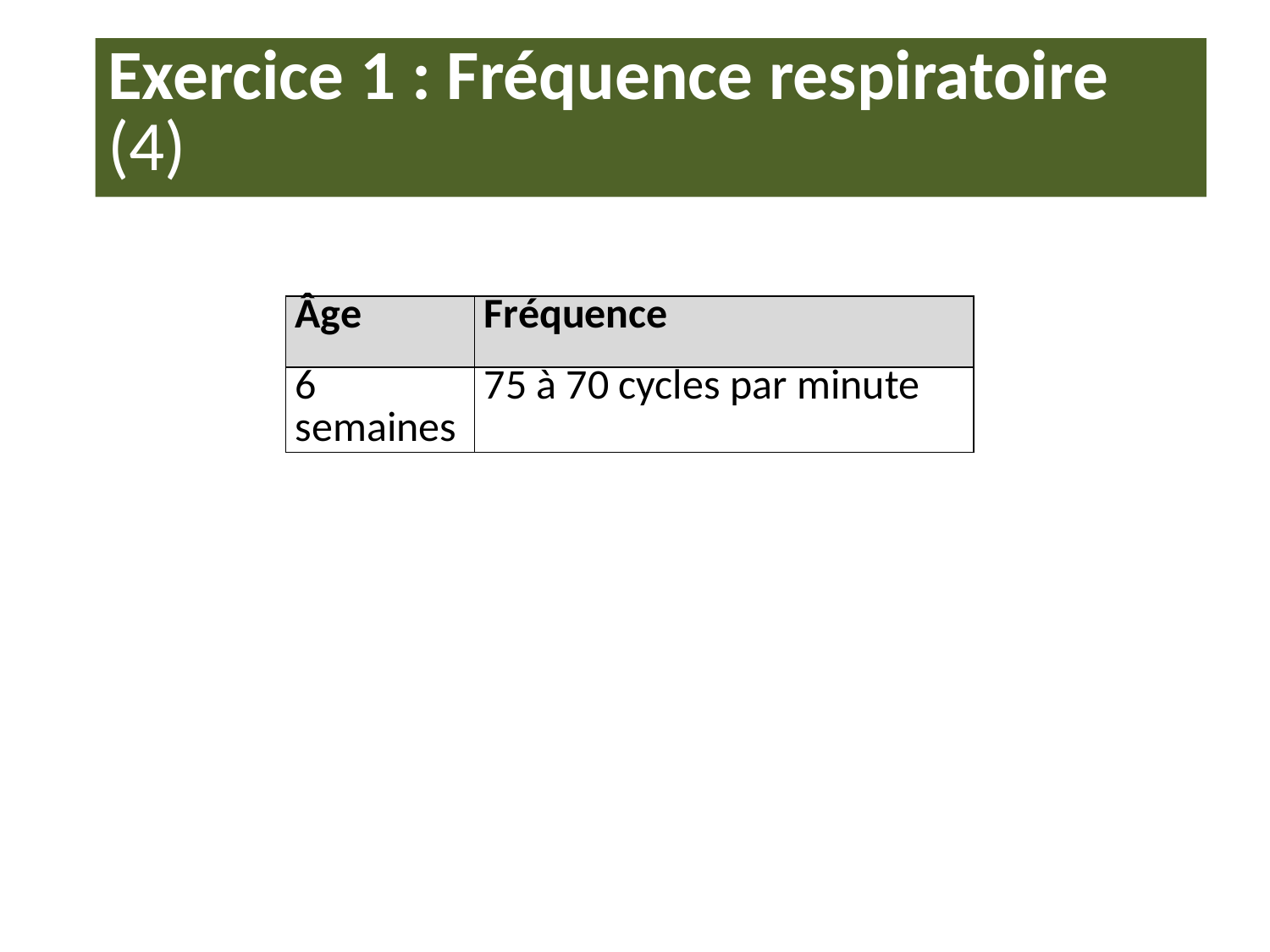

# Exercice 1 : Fréquence respiratoire (4)
| Âge | Fréquence |
| --- | --- |
| 6 semaines | 75 à 70 cycles par minute |